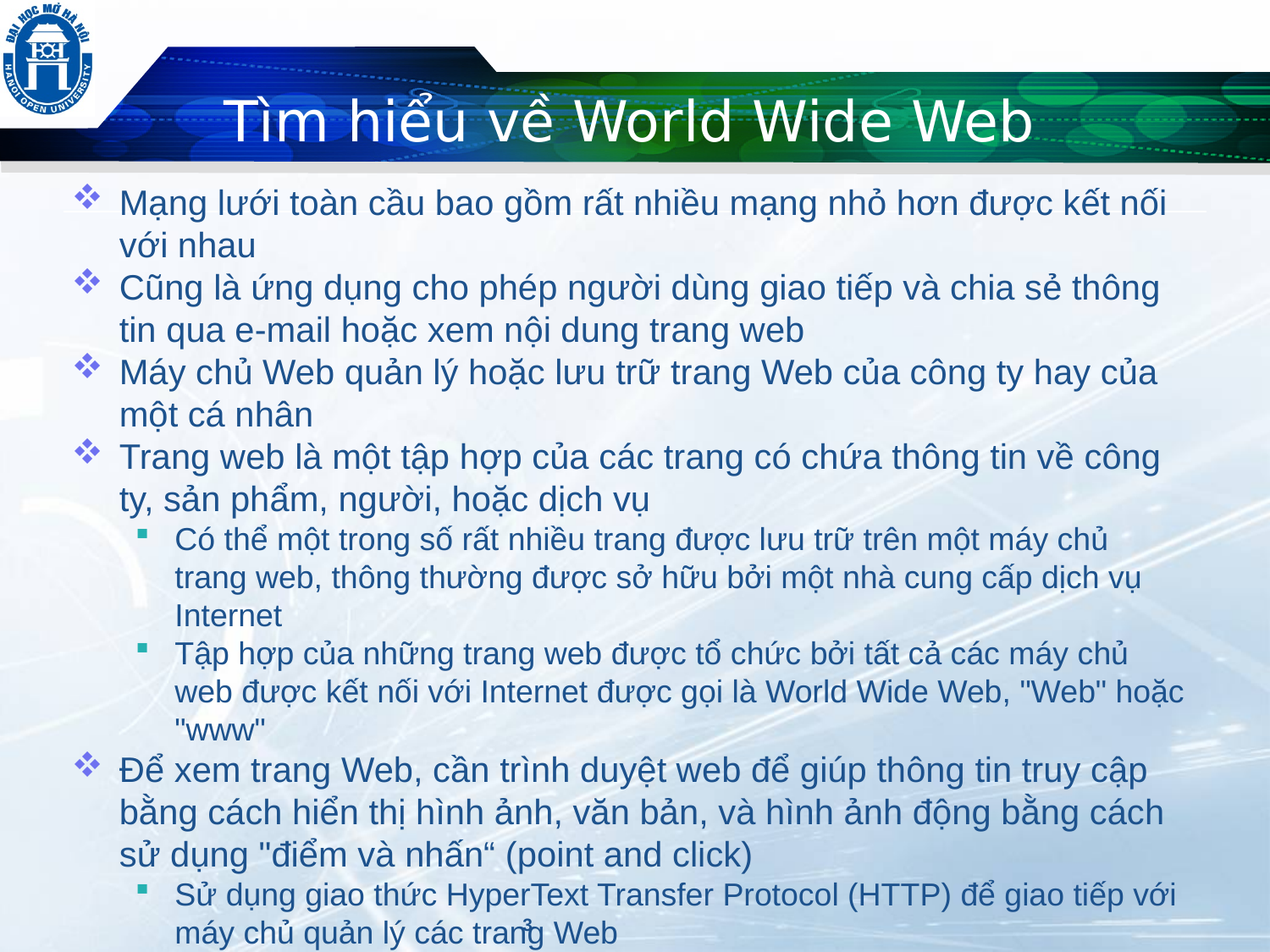

# Tìm hiểu về World Wide Web
Mạng lưới toàn cầu bao gồm rất nhiều mạng nhỏ hơn được kết nối với nhau
Cũng là ứng dụng cho phép người dùng giao tiếp và chia sẻ thông tin qua e-mail hoặc xem nội dung trang web
Máy chủ Web quản lý hoặc lưu trữ trang Web của công ty hay của một cá nhân
Trang web là một tập hợp của các trang có chứa thông tin về công ty, sản phẩm, người, hoặc dịch vụ
Có thể một trong số rất nhiều trang được lưu trữ trên một máy chủ trang web, thông thường được sở hữu bởi một nhà cung cấp dịch vụ Internet
Tập hợp của những trang web được tổ chức bởi tất cả các máy chủ web được kết nối với Internet được gọi là World Wide Web, "Web" hoặc "www"
Để xem trang Web, cần trình duyệt web để giúp thông tin truy cập bằng cách hiển thị hình ảnh, văn bản, và hình ảnh động bằng cách sử dụng "điểm và nhấn“ (point and click)
Sử dụng giao thức HyperText Transfer Protocol (HTTP) để giao tiếp với máy chủ quản lý các trang Web

3